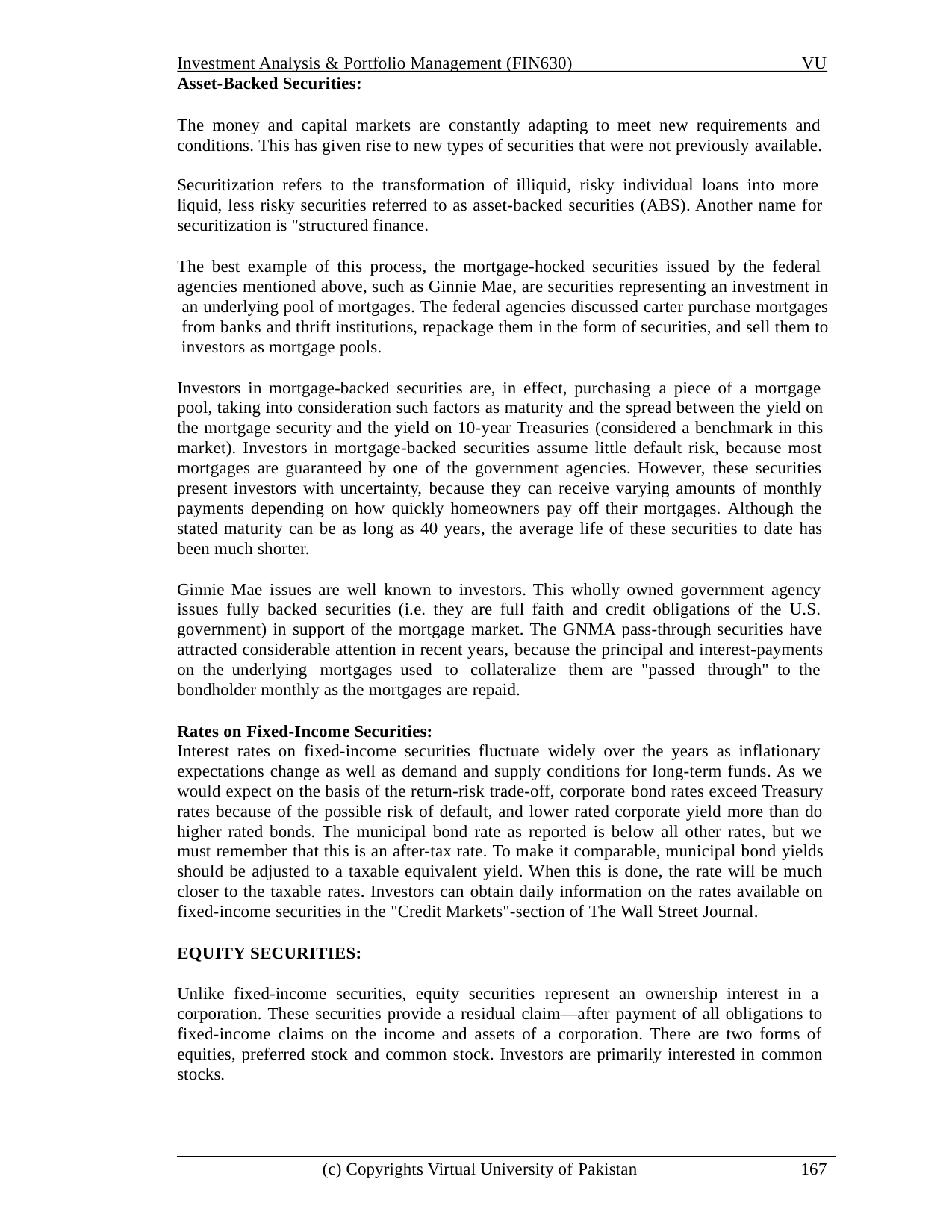

Investment Analysis & Portfolio Management (FIN630)
VU
Asset-Backed Securities:

The money and capital markets are constantly adapting to meet new requirements and  conditions. This has given rise to new types of securities that were not previously available.

Securitization refers to the transformation of illiquid, risky individual loans into more  liquid, less risky securities referred to as asset-backed securities (ABS). Another name for  securitization is "structured finance.

The best example of this process, the mortgage-hocked securities issued by the federal  agencies mentioned above, such as Ginnie Mae, are securities representing an investment in  an underlying pool of mortgages. The federal agencies discussed carter purchase mortgages  from banks and thrift institutions, repackage them in the form of securities, and sell them to  investors as mortgage pools.

Investors in mortgage-backed securities are, in effect, purchasing a piece of a mortgage  pool, taking into consideration such factors as maturity and the spread between the yield on  the mortgage security and the yield on 10-year Treasuries (considered a benchmark in this  market). Investors in mortgage-backed securities assume little default risk, because most  mortgages are guaranteed by one of the government agencies. However, these securities  present investors with uncertainty, because they can receive varying amounts of monthly  payments depending on how quickly homeowners pay off their mortgages. Although the  stated maturity can be as long as 40 years, the average life of these securities to date has  been much shorter.

Ginnie Mae issues are well known to investors. This wholly owned government agency  issues fully backed securities (i.e. they are full faith and credit obligations of the U.S.  government) in support of the mortgage market. The GNMA pass-through securities have  attracted considerable attention in recent years, because the principal and interest-payments  on the underlying mortgages used to collateralize them are "passed through" to the  bondholder monthly as the mortgages are repaid.

Rates on Fixed-Income Securities:
Interest rates on fixed-income securities fluctuate widely over the years as inflationary  expectations change as well as demand and supply conditions for long-term funds. As we  would expect on the basis of the return-risk trade-off, corporate bond rates exceed Treasury  rates because of the possible risk of default, and lower rated corporate yield more than do  higher rated bonds. The municipal bond rate as reported is below all other rates, but we  must remember that this is an after-tax rate. To make it comparable, municipal bond yields  should be adjusted to a taxable equivalent yield. When this is done, the rate will be much  closer to the taxable rates. Investors can obtain daily information on the rates available on  fixed-income securities in the "Credit Markets"-section of The Wall Street Journal.

EQUITY SECURITIES:

Unlike fixed-income securities, equity securities represent an ownership interest in a  corporation. These securities provide a residual claim—after payment of all obligations to  fixed-income claims on the income and assets of a corporation. There are two forms of  equities, preferred stock and common stock. Investors are primarily interested in common  stocks.

(c) Copyrights Virtual University of Pakistan
167